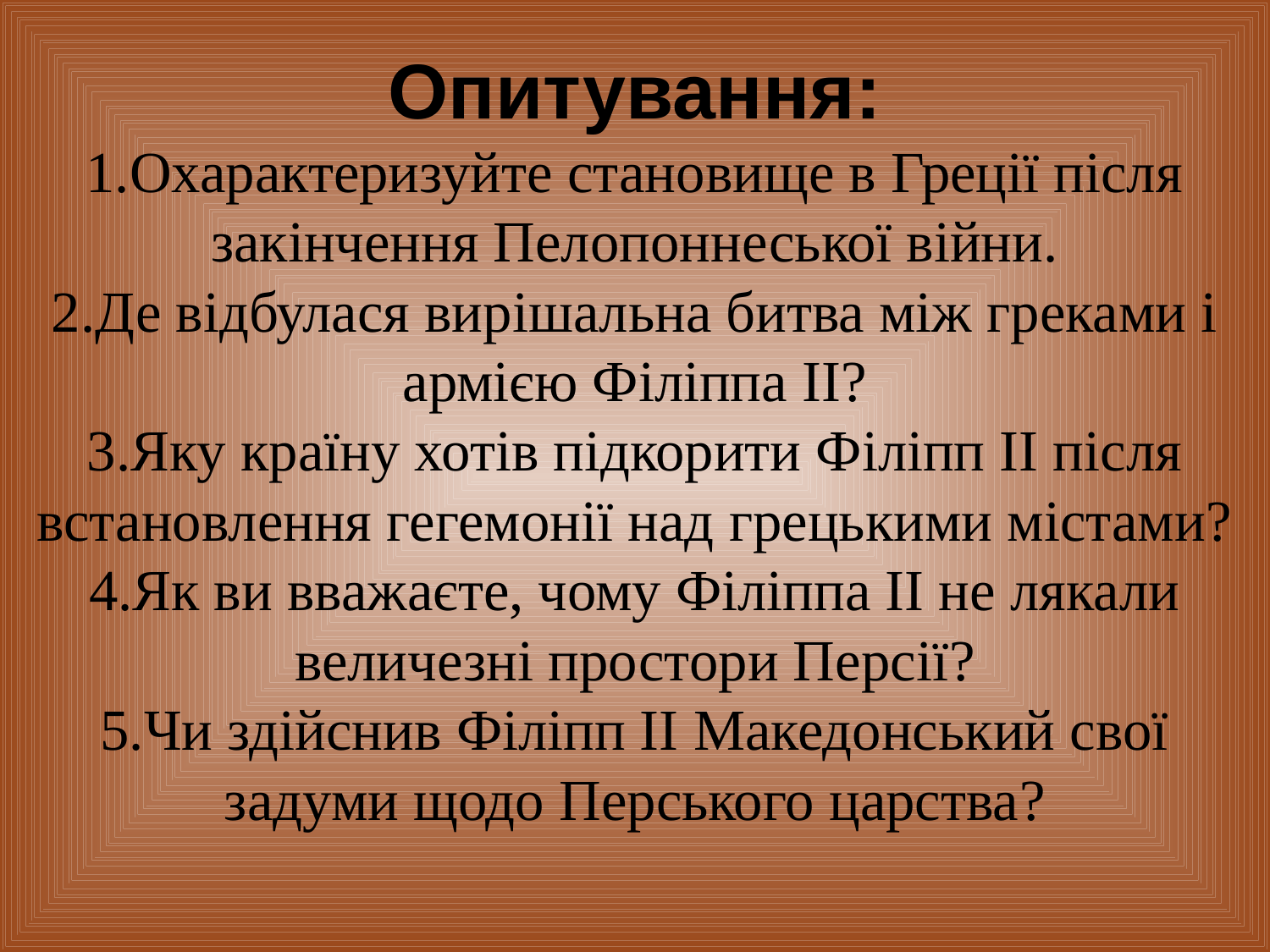

# Опитування: 1.Охарактеризуйте становище в Греції після закінчення Пелопоннеської війни. 2.Де відбулася вирішальна битва між греками і армією Філіппа ІІ? 3.Яку країну хотів підкорити Філіпп ІІ після встановлення гегемонії над грецькими містами? 4.Як ви вважаєте, чому Філіппа ІІ не лякали величезні простори Персії? 5.Чи здійснив Філіпп ІІ Македонський свої задуми щодо Перського царства?